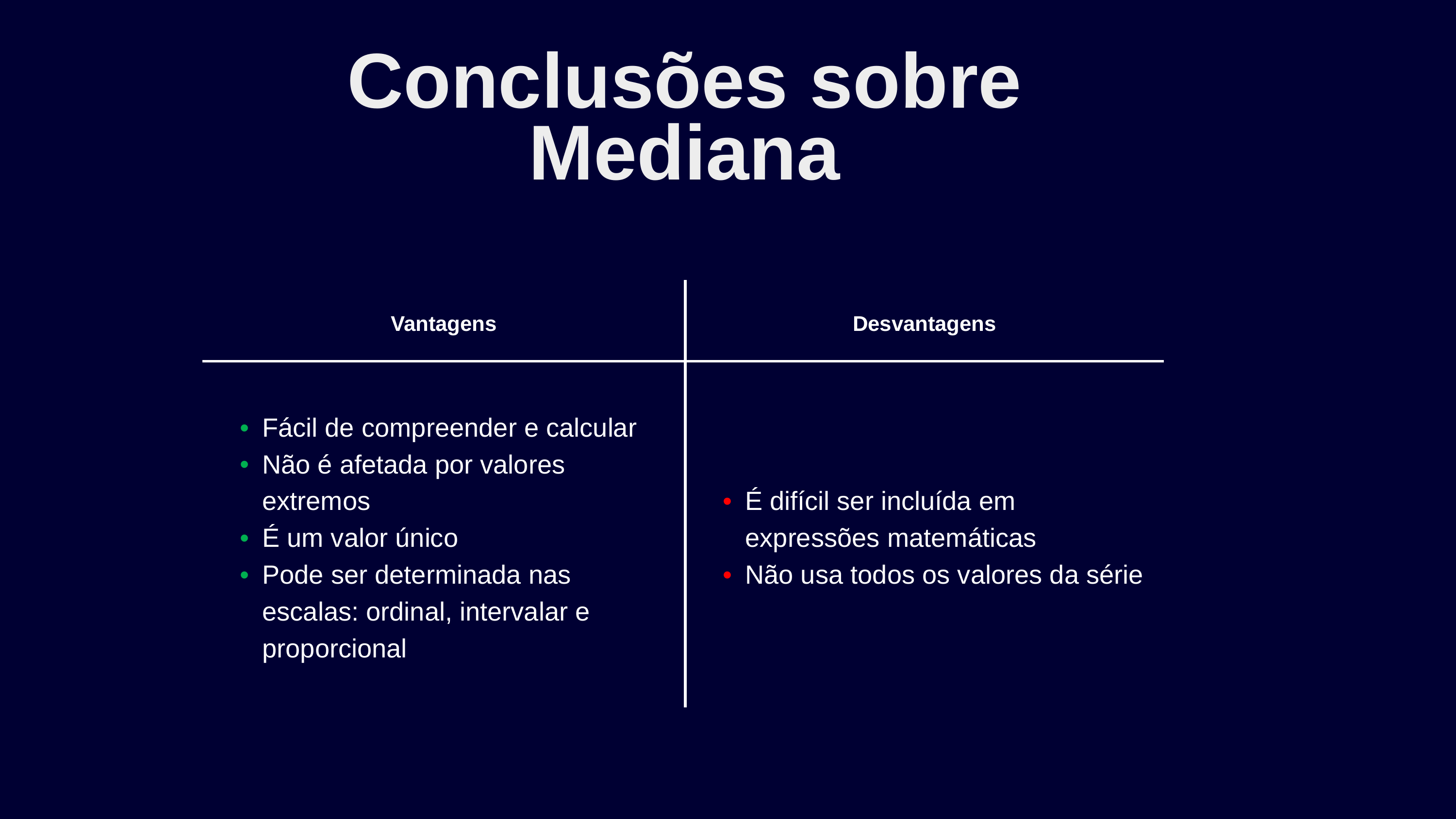

Conclusões sobre Mediana
| Vantagens | Desvantagens |
| --- | --- |
| Fácil de compreender e calcular Não é afetada por valores extremos É um valor único Pode ser determinada nas escalas: ordinal, intervalar e proporcional | É difícil ser incluída em expressões matemáticas Não usa todos os valores da série |